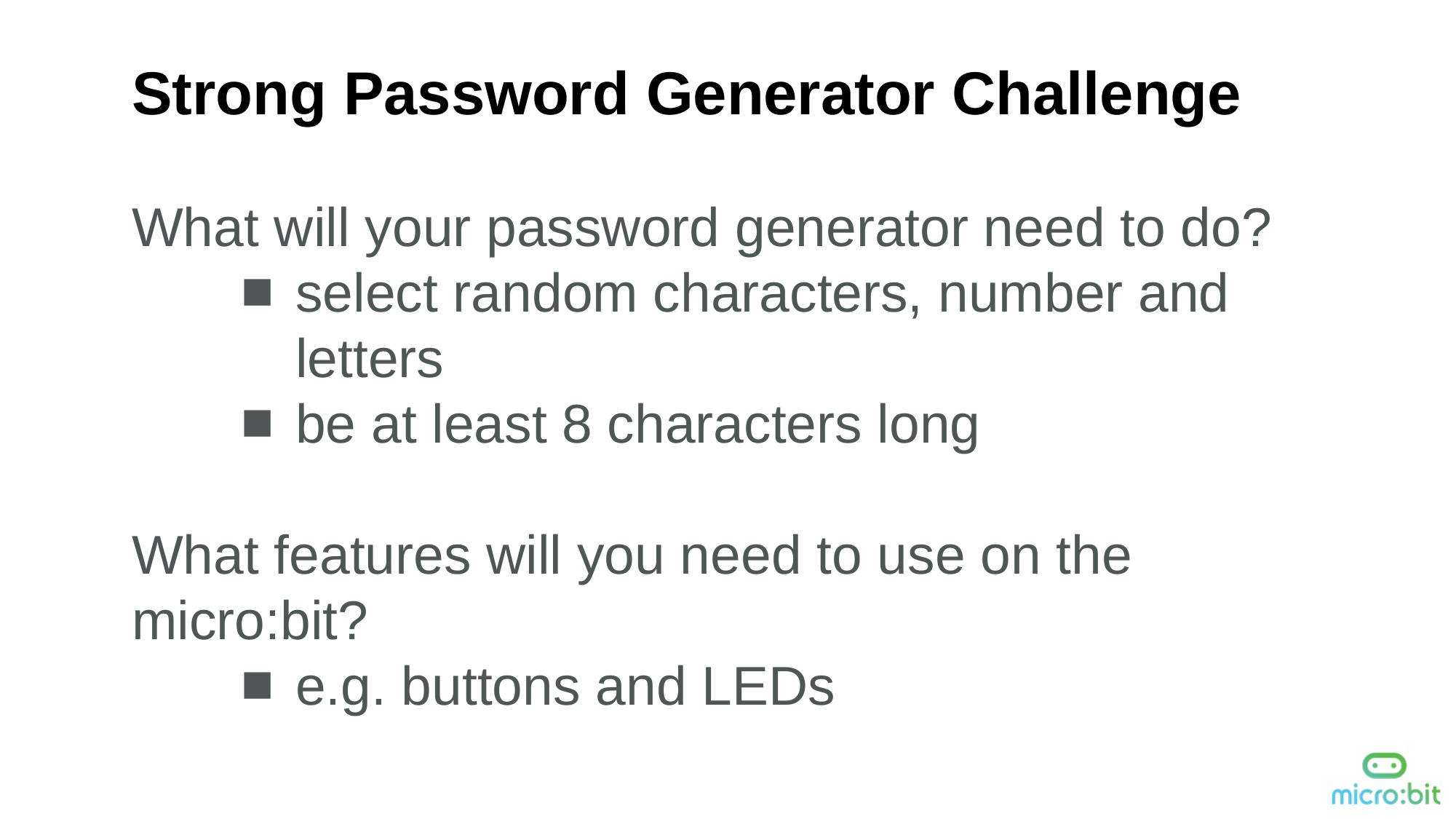

Strong Password Generator Challenge

What will your password generator need to do?
select random characters, number and letters
be at least 8 characters long

What features will you need to use on the micro:bit?
e.g. buttons and LEDs